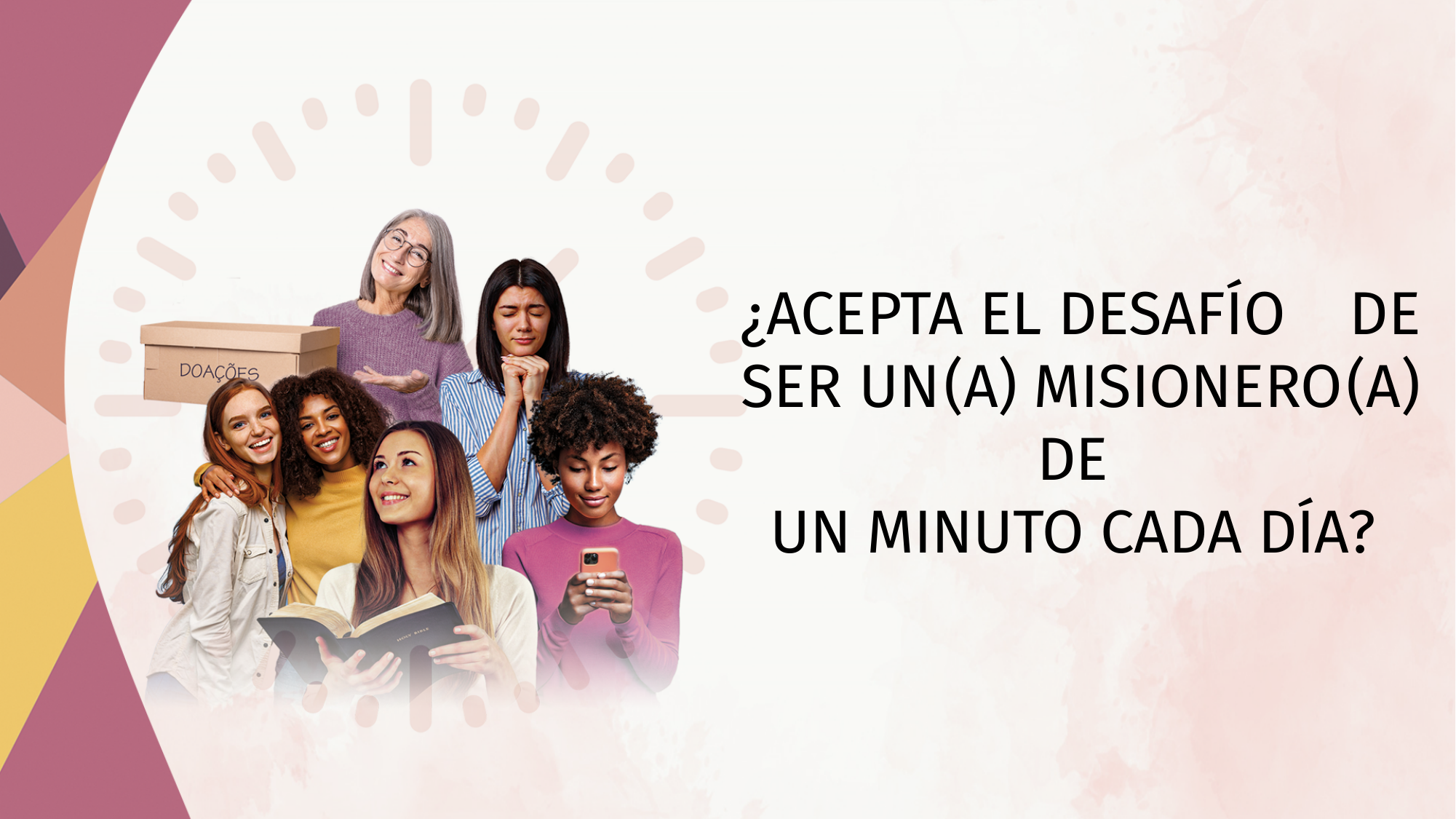

¿Acepta el desafío    de ser un (a) misionero (a) de
un minuto cada día?